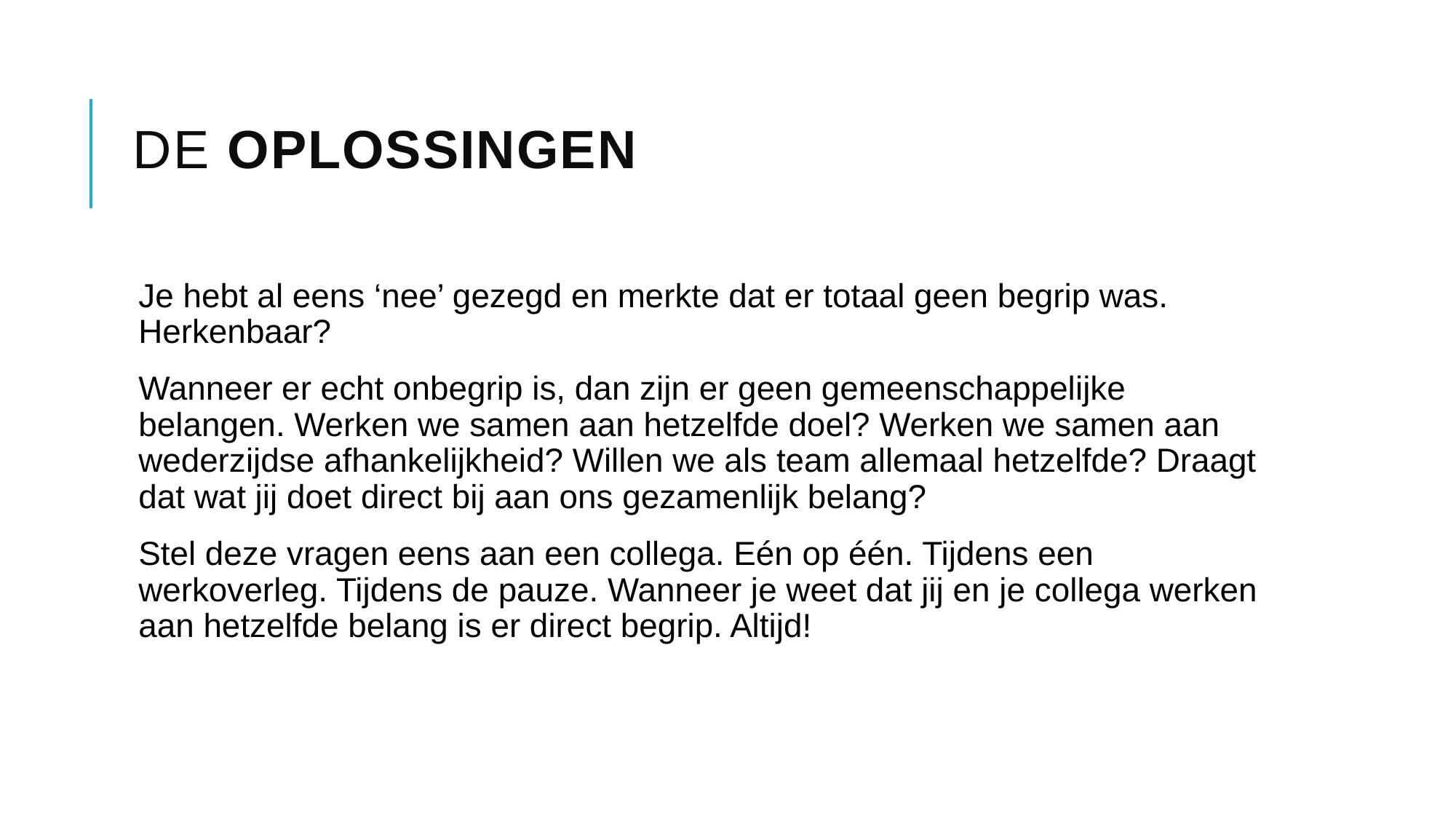

# de Oplossingen
Je hebt al eens ‘nee’ gezegd en merkte dat er totaal geen begrip was. Herkenbaar?
Wanneer er echt onbegrip is, dan zijn er geen gemeenschappelijke belangen. Werken we samen aan hetzelfde doel? Werken we samen aan wederzijdse afhankelijkheid? Willen we als team allemaal hetzelfde? Draagt dat wat jij doet direct bij aan ons gezamenlijk belang?
Stel deze vragen eens aan een collega. Eén op één. Tijdens een werkoverleg. Tijdens de pauze. Wanneer je weet dat jij en je collega werken aan hetzelfde belang is er direct begrip. Altijd!